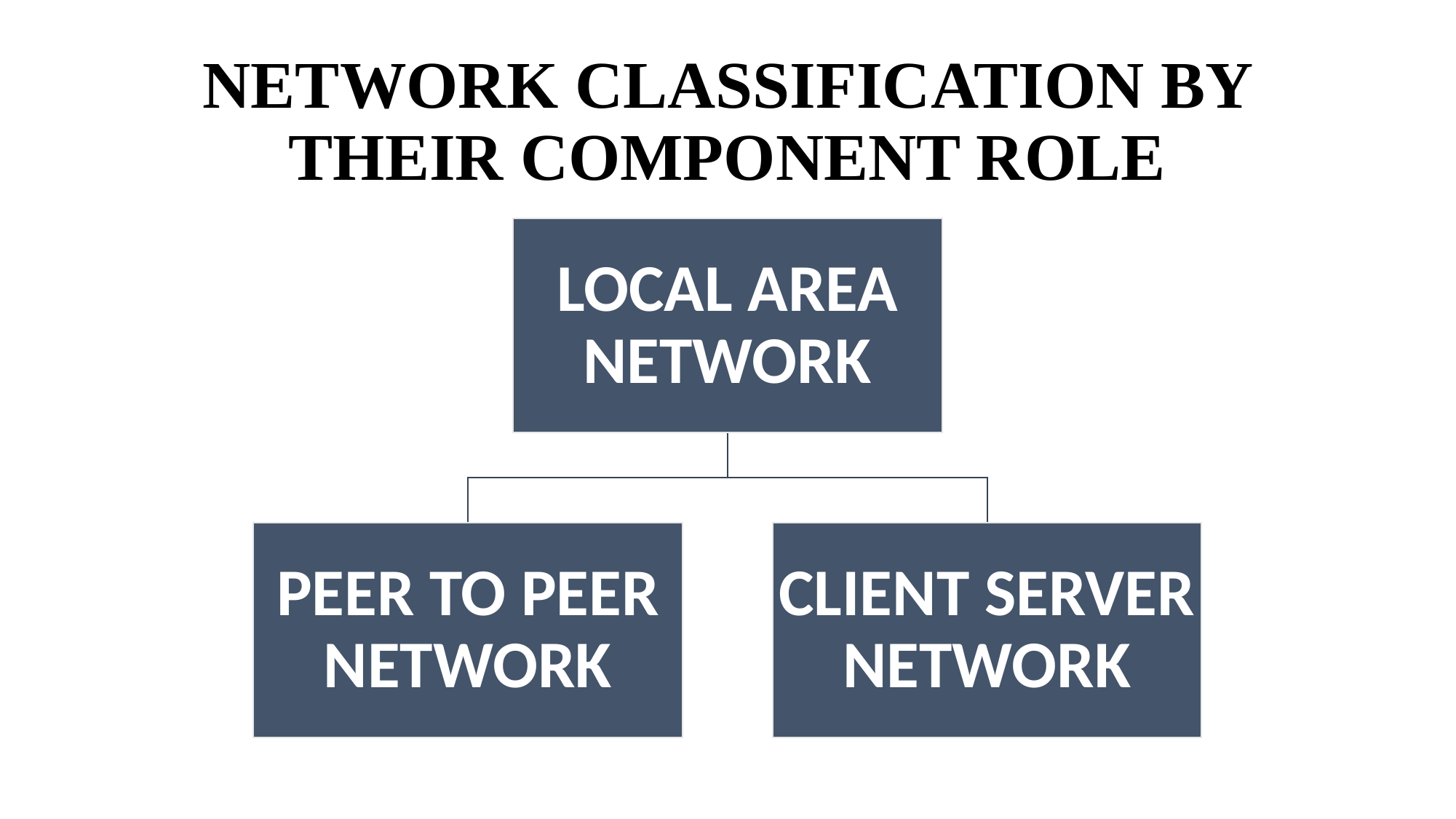

# NETWORK CLASSIFICATION BY THEIR COMPONENT ROLE
LOCAL AREA NETWORK
PEER TO PEER NETWORK
CLIENT SERVER NETWORK